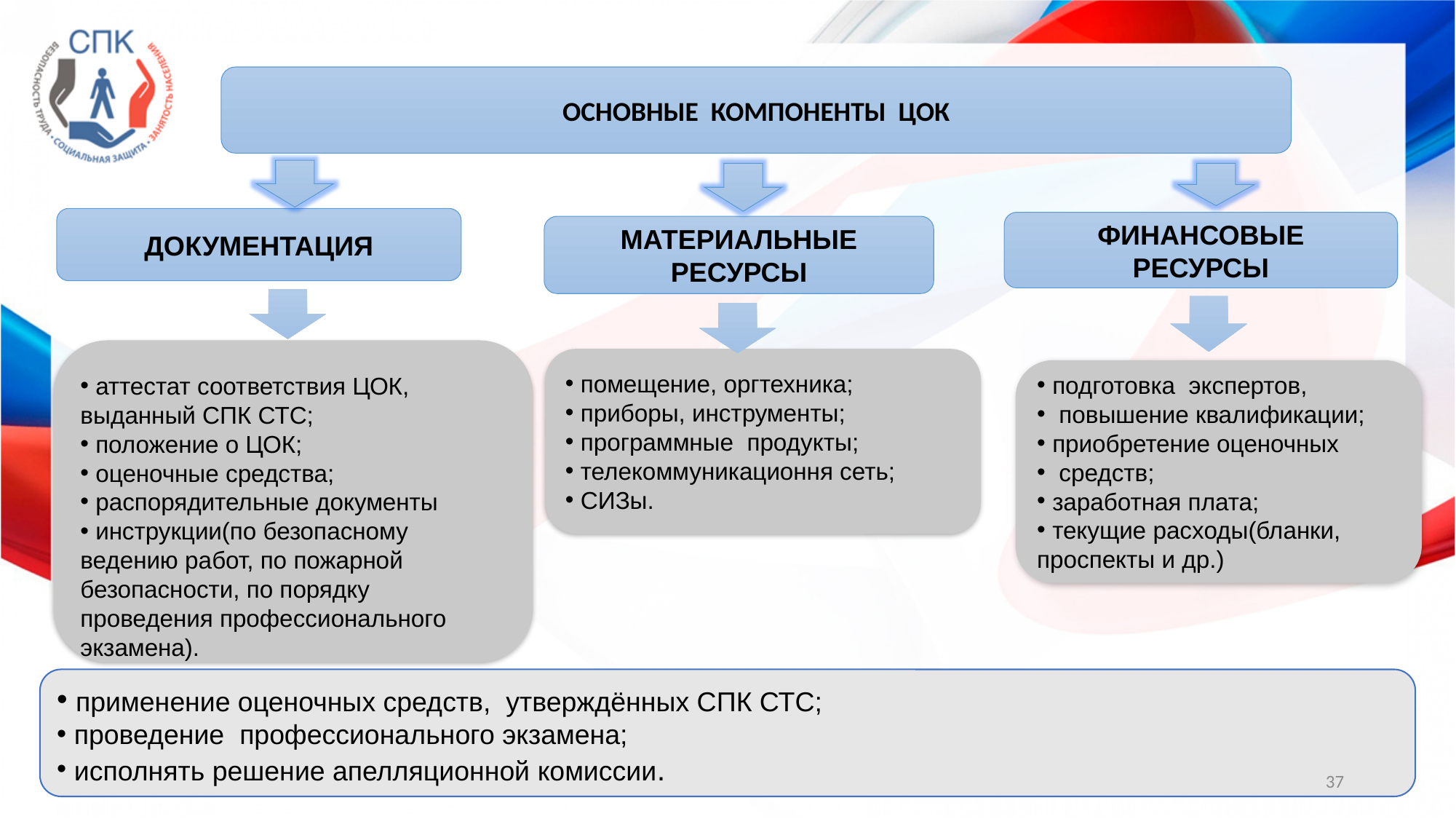

ОСНОВНЫЕ  КОМПОНЕНТЫ  ЦОК

ДОКУМЕНТАЦИЯ
ФИНАНСОВЫЕ
РЕСУРСЫ
МАТЕРИАЛЬНЫЕ
РЕСУРСЫ

 аттестат соответствия ЦОК, выданный СПК СТС;
 положение о ЦОК;
 оценочные средства;
 распорядительные документы
 инструкции(по безопасному ведению работ, по пожарной безопасности, по порядку проведения профессионального экзамена).

 помещение, оргтехника;
 приборы, инструменты;
 программные  продукты;
 телекоммуникационня сеть;
 СИЗы.
 подготовка  экспертов,
  повышение квалификации;
 приобретение оценочных
  средств;
 заработная плата;
 текущие расходы(бланки, проспекты и др.)
 применение оценочных средств,  утверждённых СПК СТС;
 проведение  профессионального экзамена;
 исполнять решение апелляционной комиссии.

37